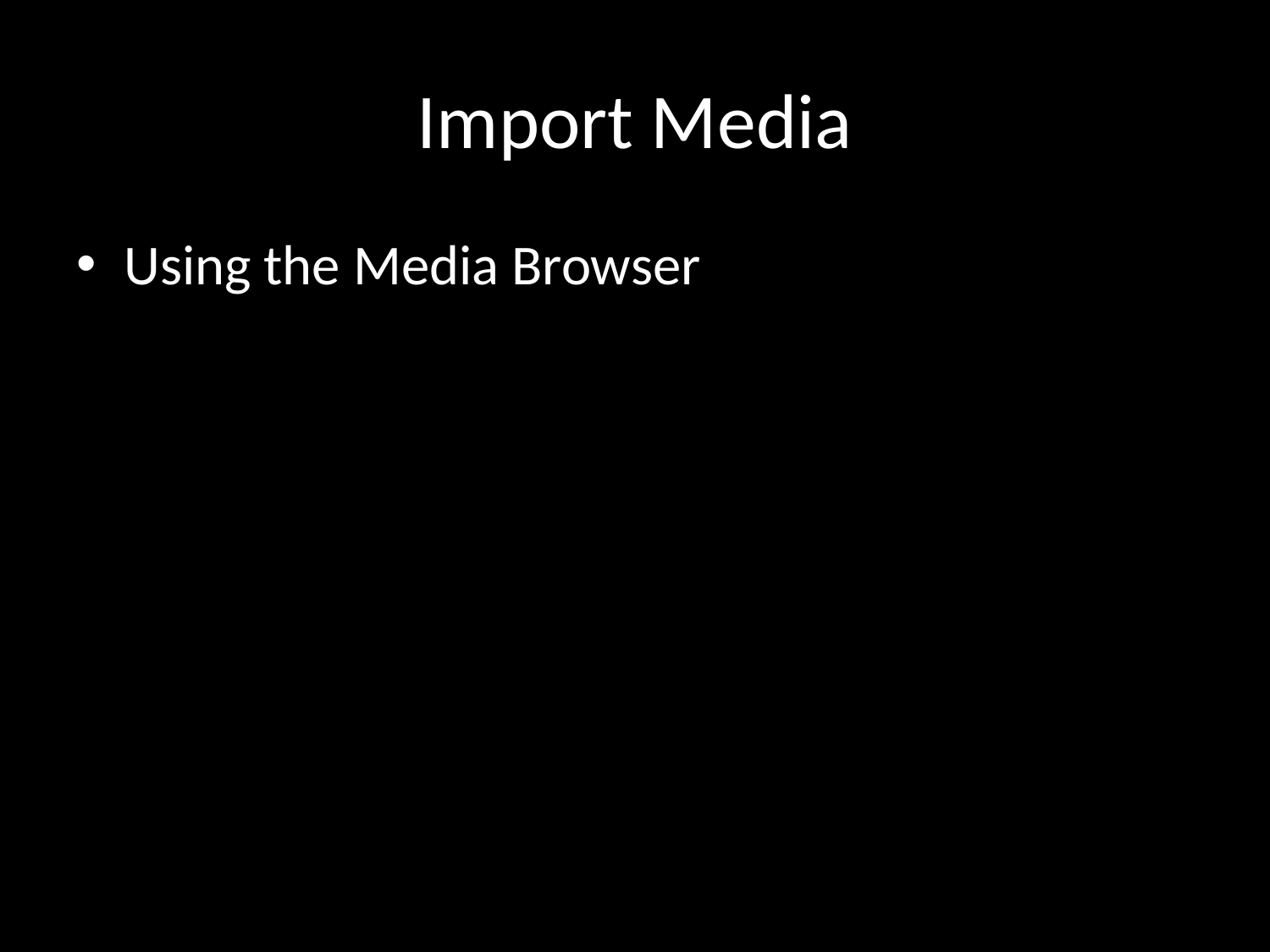

# Import Media
Using the Media Browser